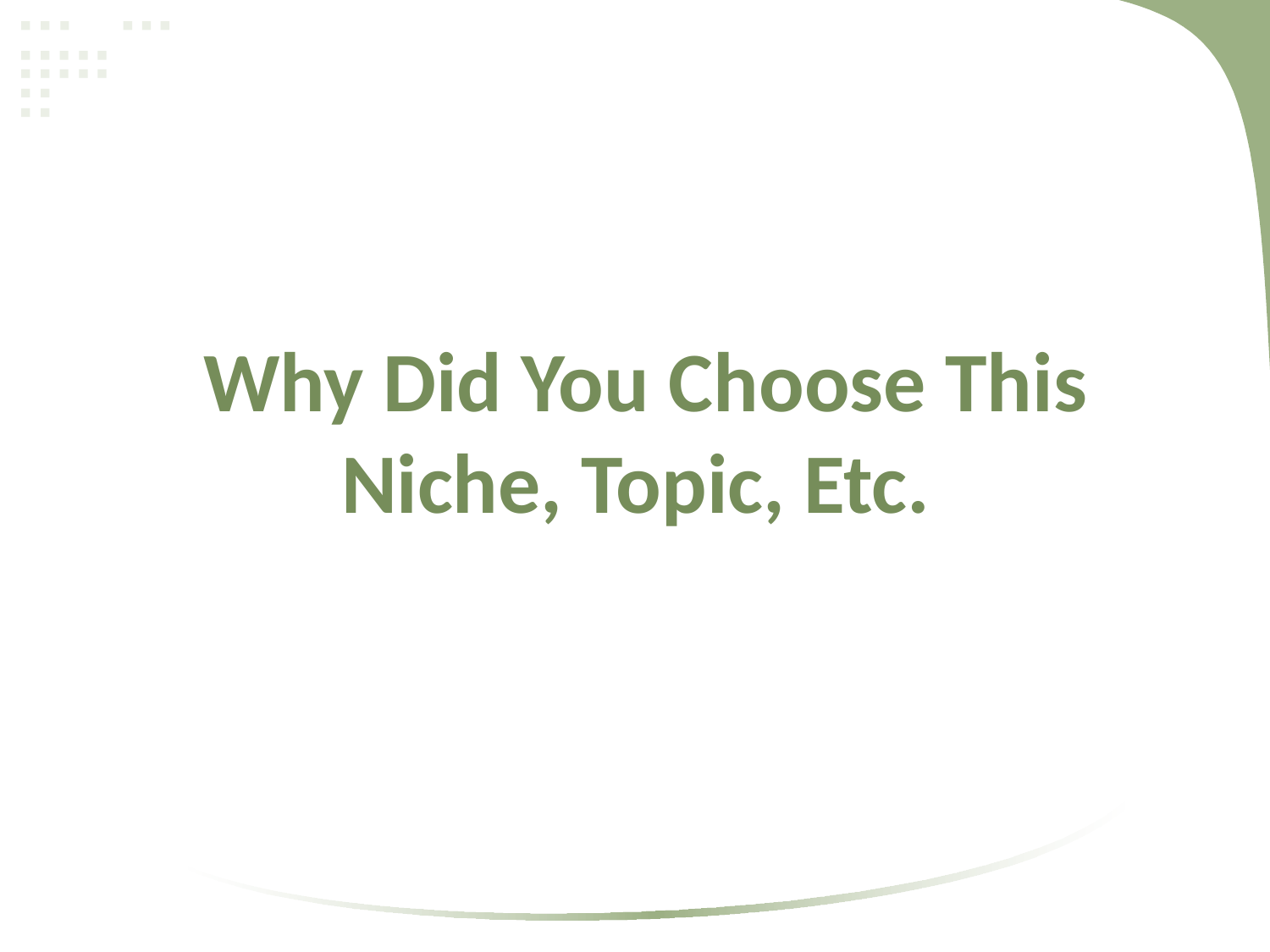

# Why Did You Choose This Niche, Topic, Etc.